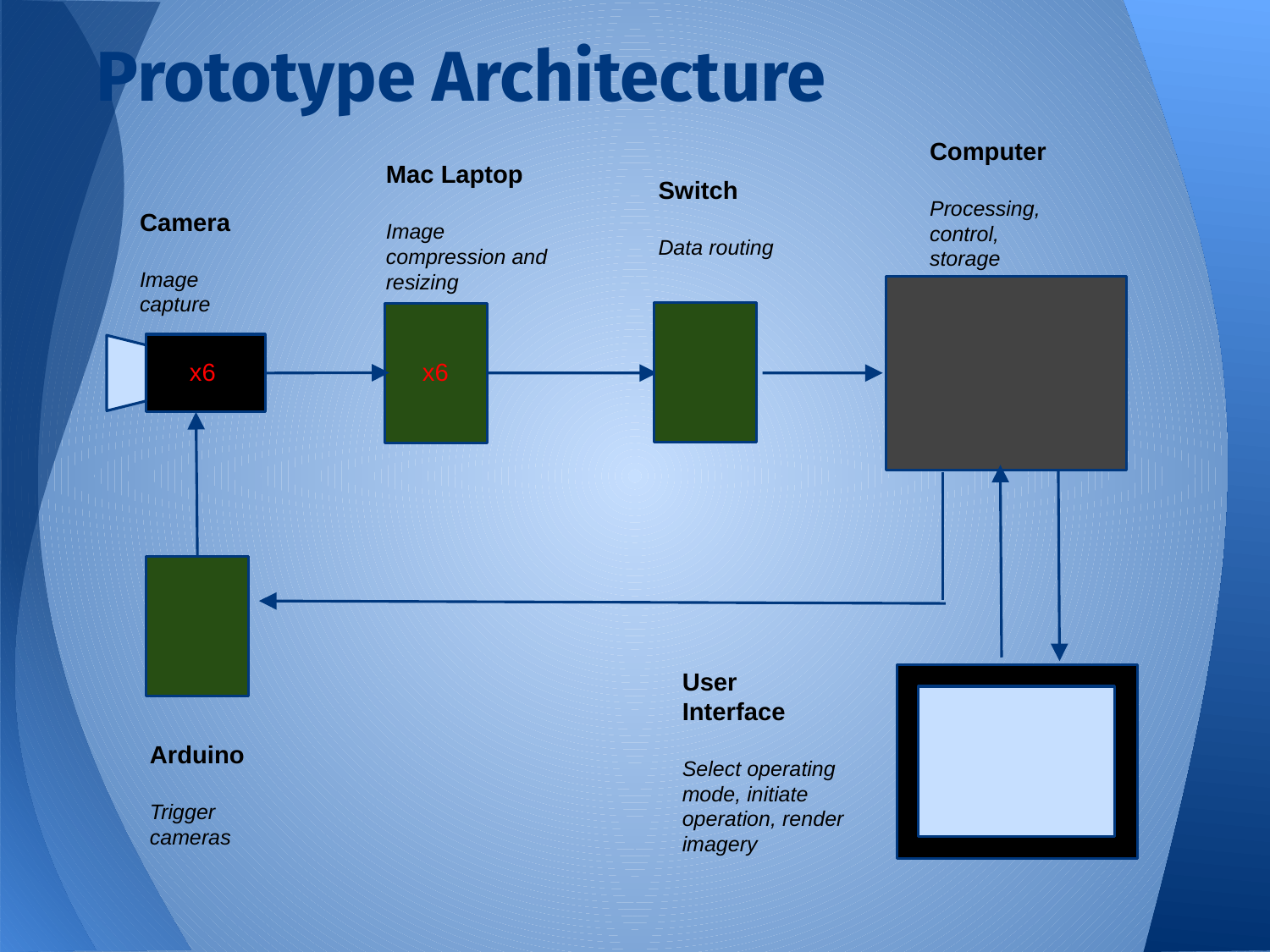

# Prototype Architecture
Computer

Processing, control, storage
Mac Laptop

Image compression and resizing
Switch

Data routing
Camera

Image
capture

x6
x6

User Interface

Select operating mode, initiate operation, render imagery

Arduino

Trigger cameras